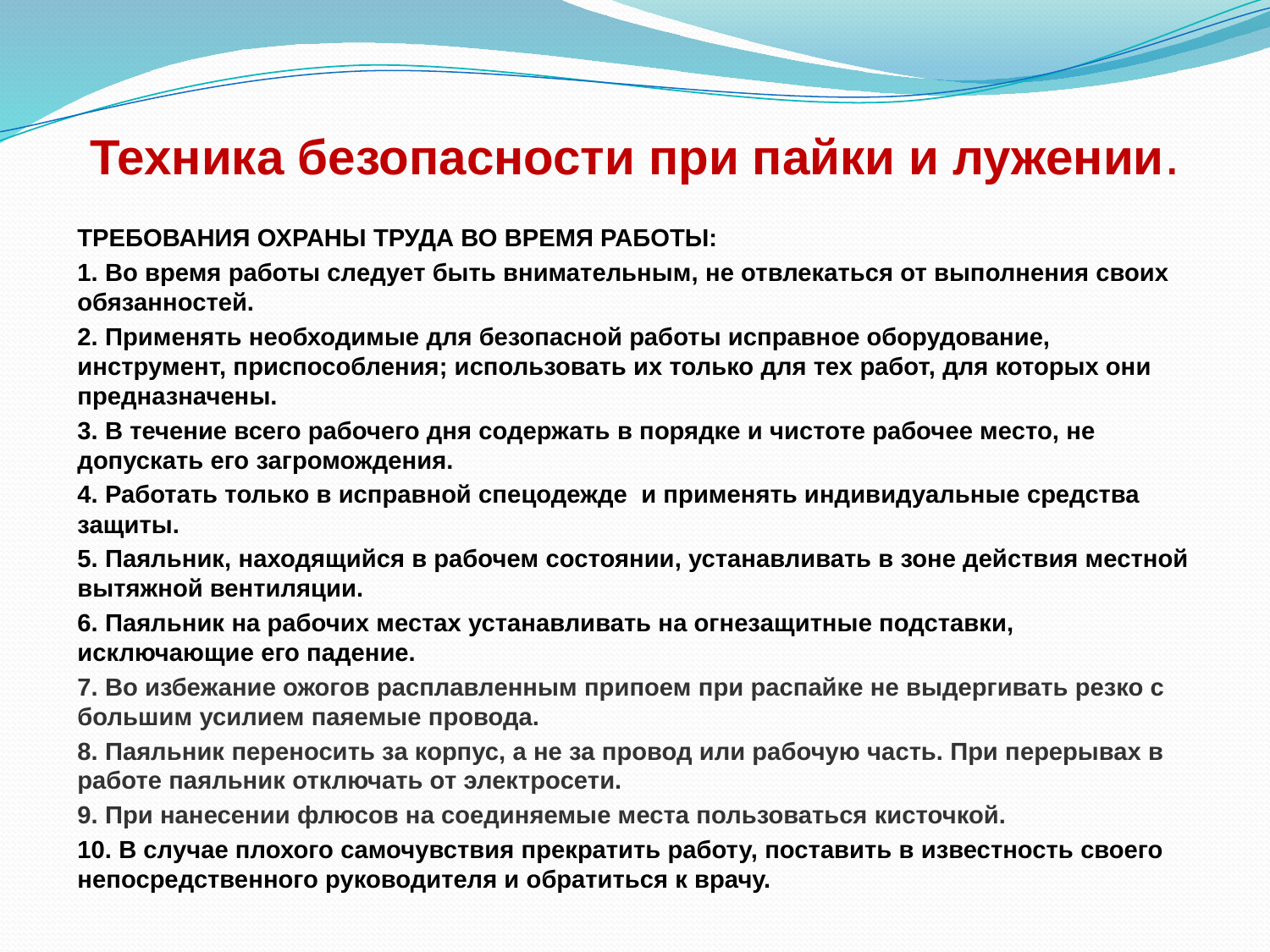

# Техника безопасности при пайки и лужении.
ТРЕБОВАНИЯ ОХРАНЫ ТРУДА ВО ВРЕМЯ РАБОТЫ:
1. Во время работы следует быть внимательным, не отвлекаться от выполнения своих обязанностей.
2. Применять необходимые для безопасной работы исправное оборудование, инструмент, приспособления; использовать их только для тех работ, для которых они предназначены.
3. В течение всего рабочего дня содержать в порядке и чистоте рабочее место, не допускать его загромождения.
4. Работать только в исправной спецодежде  и применять индивидуальные средства защиты.
5. Паяльник, находящийся в рабочем состоянии, устанавливать в зоне действия местной вытяжной вентиляции.
6. Паяльник на рабочих местах устанавливать на огнезащитные подставки, исключающие его падение.
7. Во избежание ожогов расплавленным припоем при распайке не выдергивать резко с большим усилием паяемые провода.
8. Паяльник переносить за корпус, а не за провод или рабочую часть. При перерывах в работе паяльник отключать от электросети.
9. При нанесении флюсов на соединяемые места пользоваться кисточкой.
10. В случае плохого самочувствия прекратить работу, поставить в известность своего непосредственного руководителя и обратиться к врачу.